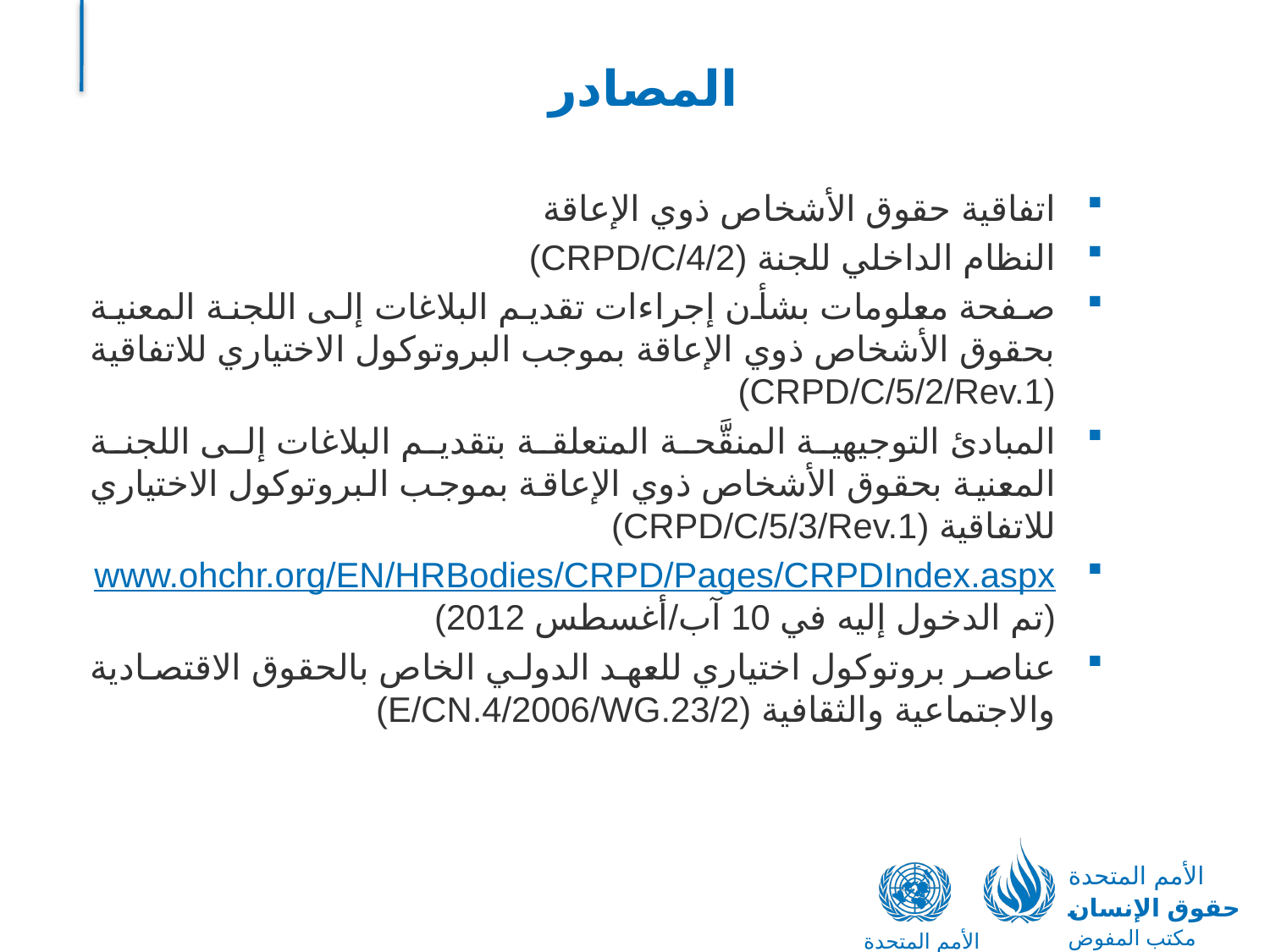

# المصادر
اتفاقية حقوق الأشخاص ذوي الإعاقة
النظام الداخلي للجنة (CRPD/C/4/2)
صفحة معلومات بشأن إجراءات تقديم البلاغات إلى اللجنة المعنية بحقوق الأشخاص ذوي الإعاقة بموجب البروتوكول الاختياري للاتفاقية (CRPD/C/5/2/Rev.1)
المبادئ التوجيهية المنقَّحة المتعلقة بتقديم البلاغات إلى اللجنة المعنية بحقوق الأشخاص ذوي الإعاقة بموجب البروتوكول الاختياري للاتفاقية (CRPD/C/5/3/Rev.1)
www.ohchr.org/EN/HRBodies/CRPD/Pages/CRPDIndex.aspx (تم الدخول إليه في 10 آب/أغسطس 2012)
عناصر بروتوكول اختياري للعهد الدولي الخاص بالحقوق الاقتصادية والاجتماعية والثقافية (E/CN.4/2006/WG.23/2)

الأمم المتحدة
حقوق الإنسان
مكتب المفوض السامي
الأمم المتحدة